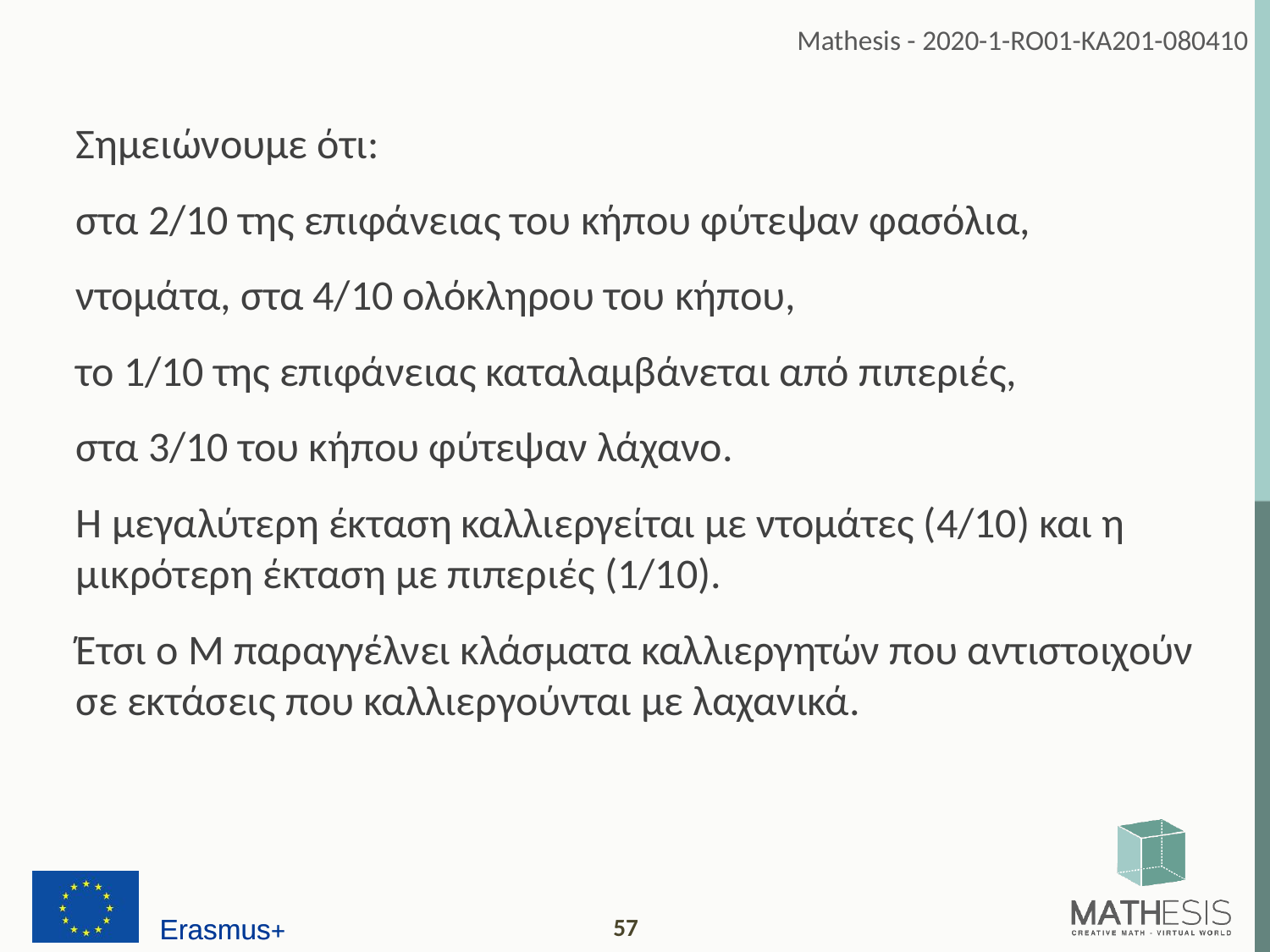

Σημειώνουμε ότι:
στα 2/10 της επιφάνειας του κήπου φύτεψαν φασόλια,
ντομάτα, στα 4/10 ολόκληρου του κήπου,
το 1/10 της επιφάνειας καταλαμβάνεται από πιπεριές,
στα 3/10 του κήπου φύτεψαν λάχανο.
Η μεγαλύτερη έκταση καλλιεργείται με ντομάτες (4/10) και η μικρότερη έκταση με πιπεριές (1/10).
Έτσι ο Μ παραγγέλνει κλάσματα καλλιεργητών που αντιστοιχούν σε εκτάσεις που καλλιεργούνται με λαχανικά.